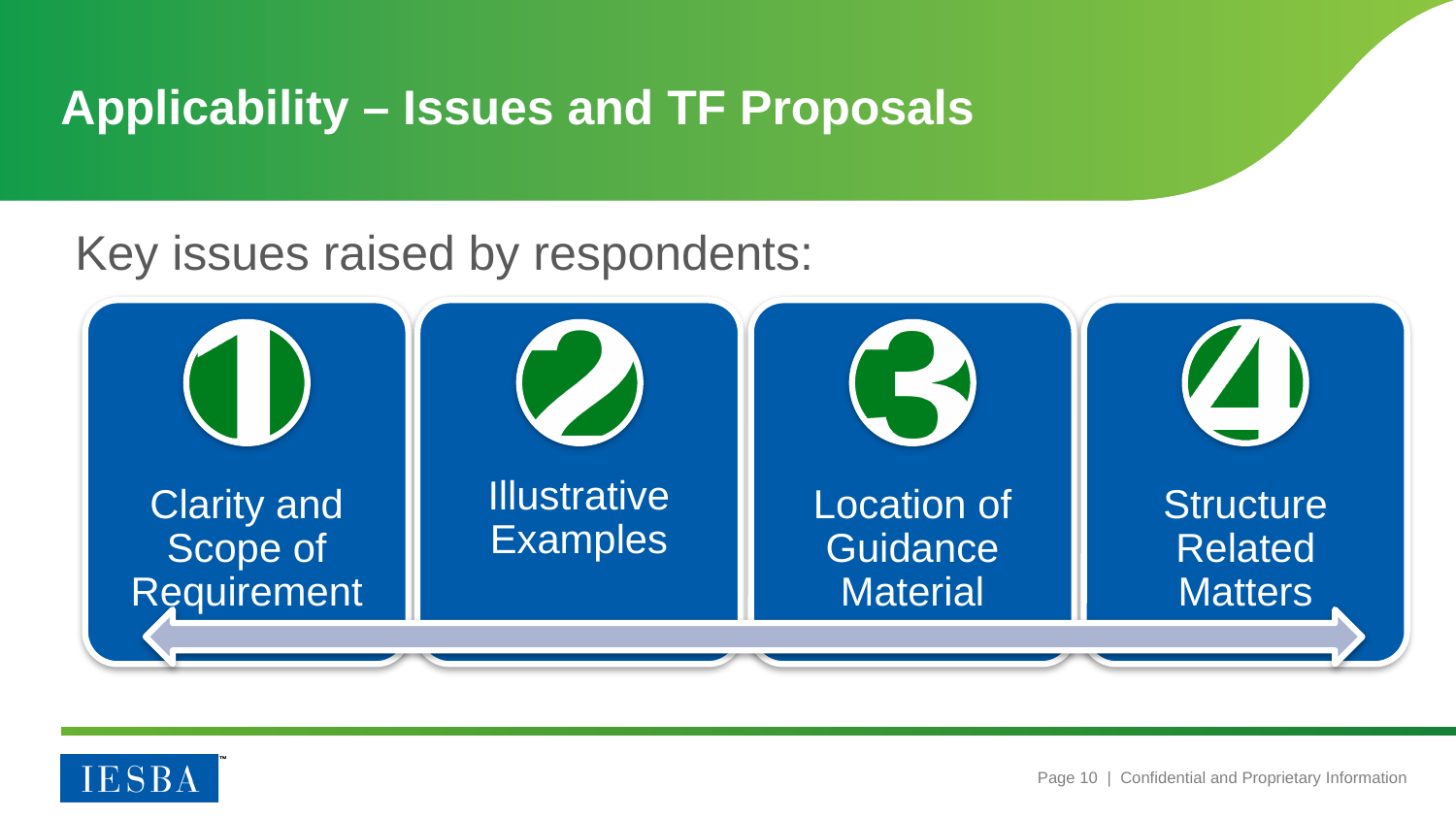

# Applicability – Issues and TF Proposals
Key issues raised by respondents:

Clarity and Scope of Requirement
Illustrative Examples

Location of Guidance Material

Structure Related Matters